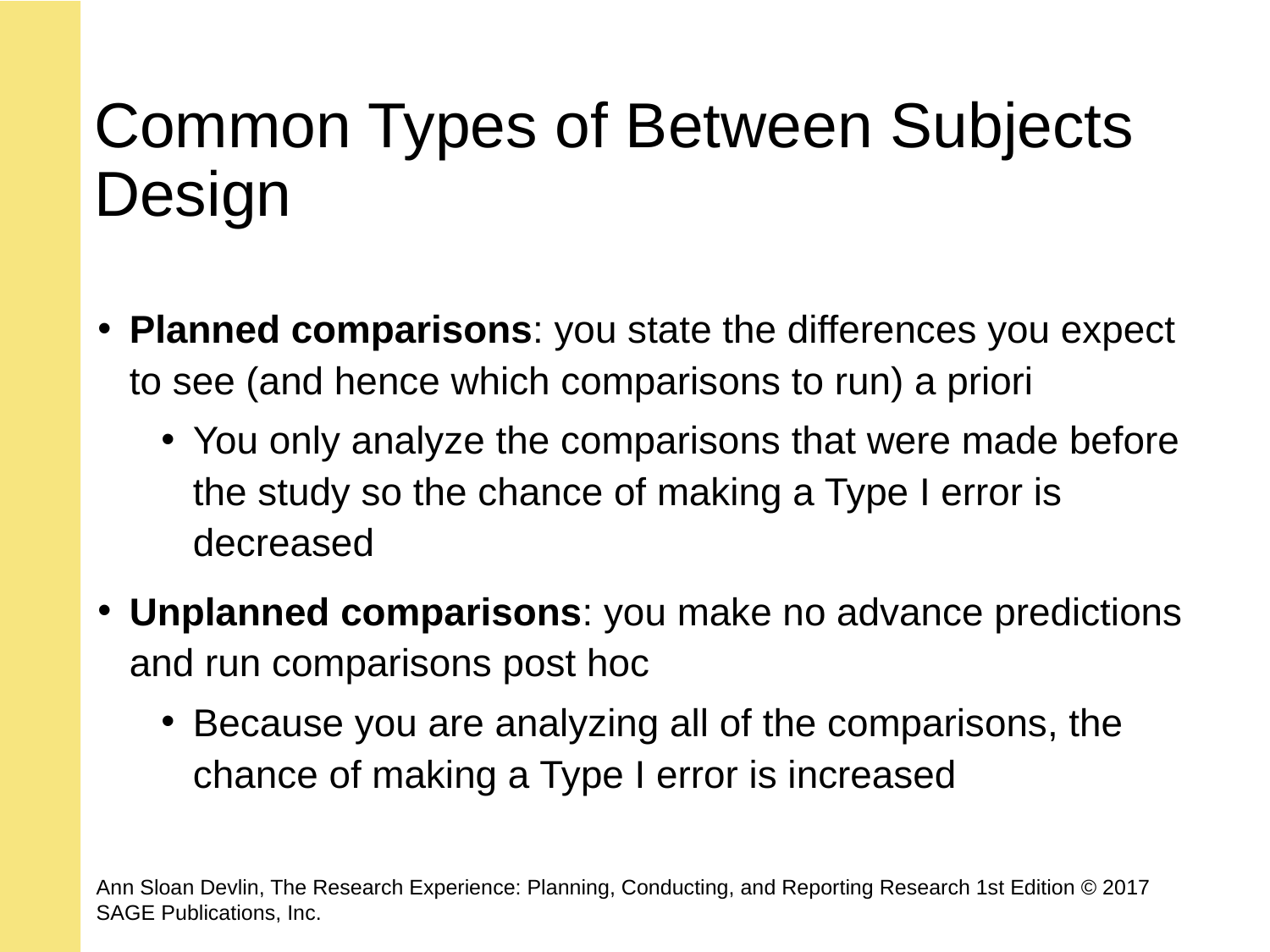

# Common Types of Between Subjects Design
Planned comparisons: you state the differences you expect to see (and hence which comparisons to run) a priori
You only analyze the comparisons that were made before the study so the chance of making a Type I error is decreased
Unplanned comparisons: you make no advance predictions and run comparisons post hoc
Because you are analyzing all of the comparisons, the chance of making a Type I error is increased